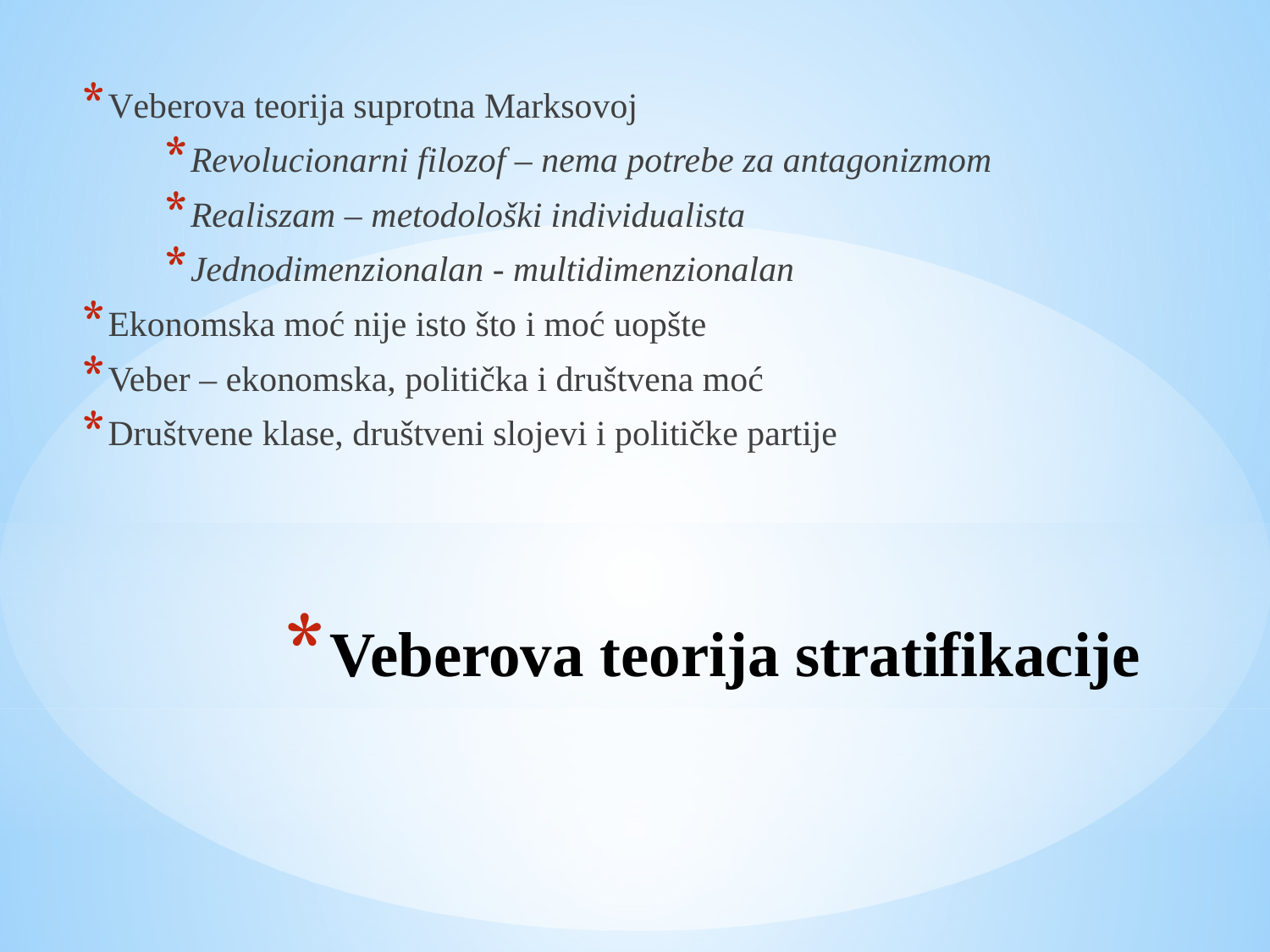

Veberova teorija suprotna Marksovoj
Revolucionarni filozof – nema potrebe za antagonizmom
Realiszam – metodološki individualista
Jednodimenzionalan - multidimenzionalan
Ekonomska moć nije isto što i moć uopšte
Veber – ekonomska, politička i društvena moć
Društvene klase, društveni slojevi i političke partije

# Veberova teorija stratifikacije